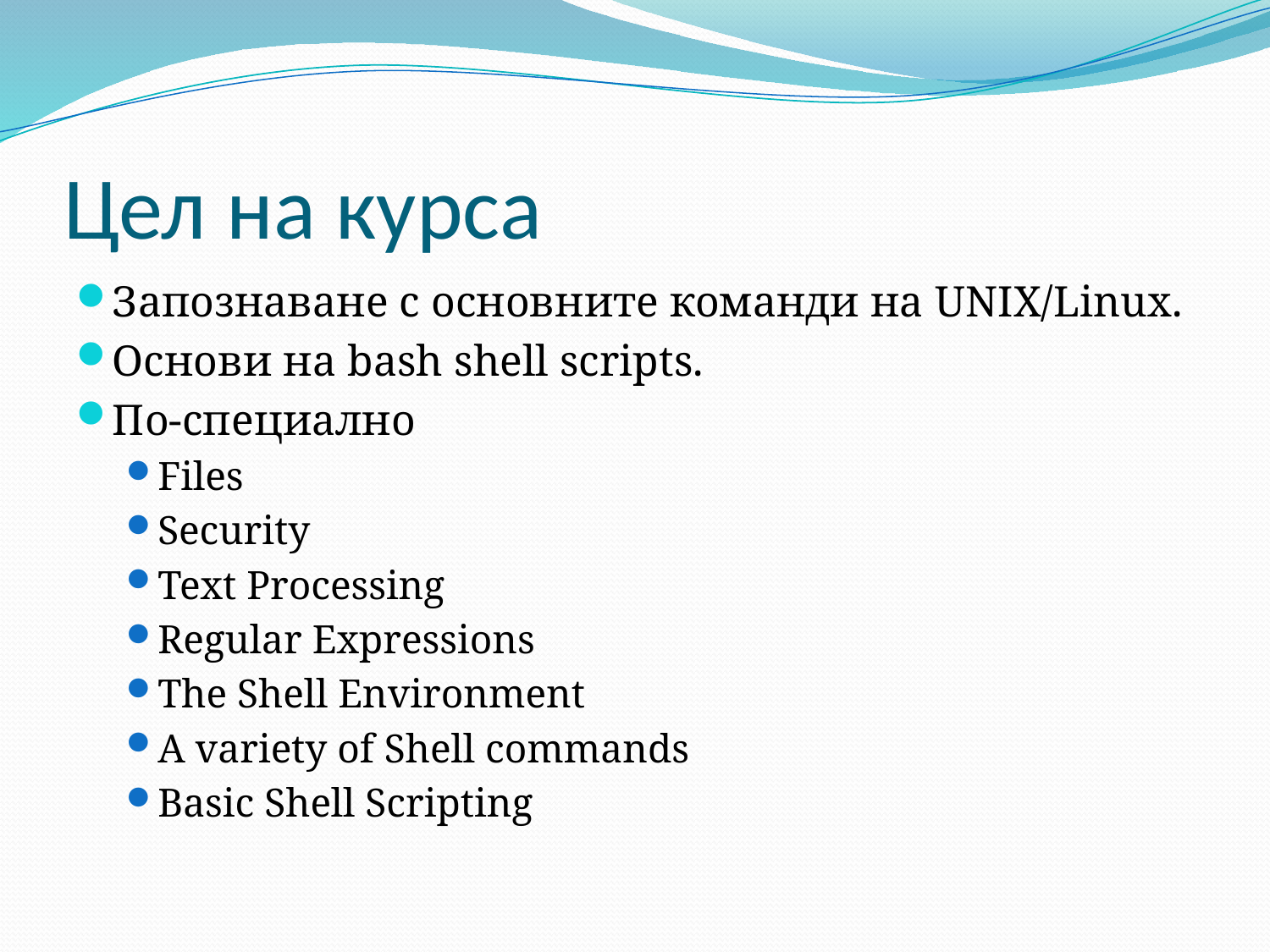

# Цел на курса
Запознаване с основните команди на UNIX/Linux.
Основи на bash shell scripts.
По-специално
Files
Security
Text Processing
Regular Expressions
The Shell Environment
A variety of Shell commands
Basic Shell Scripting